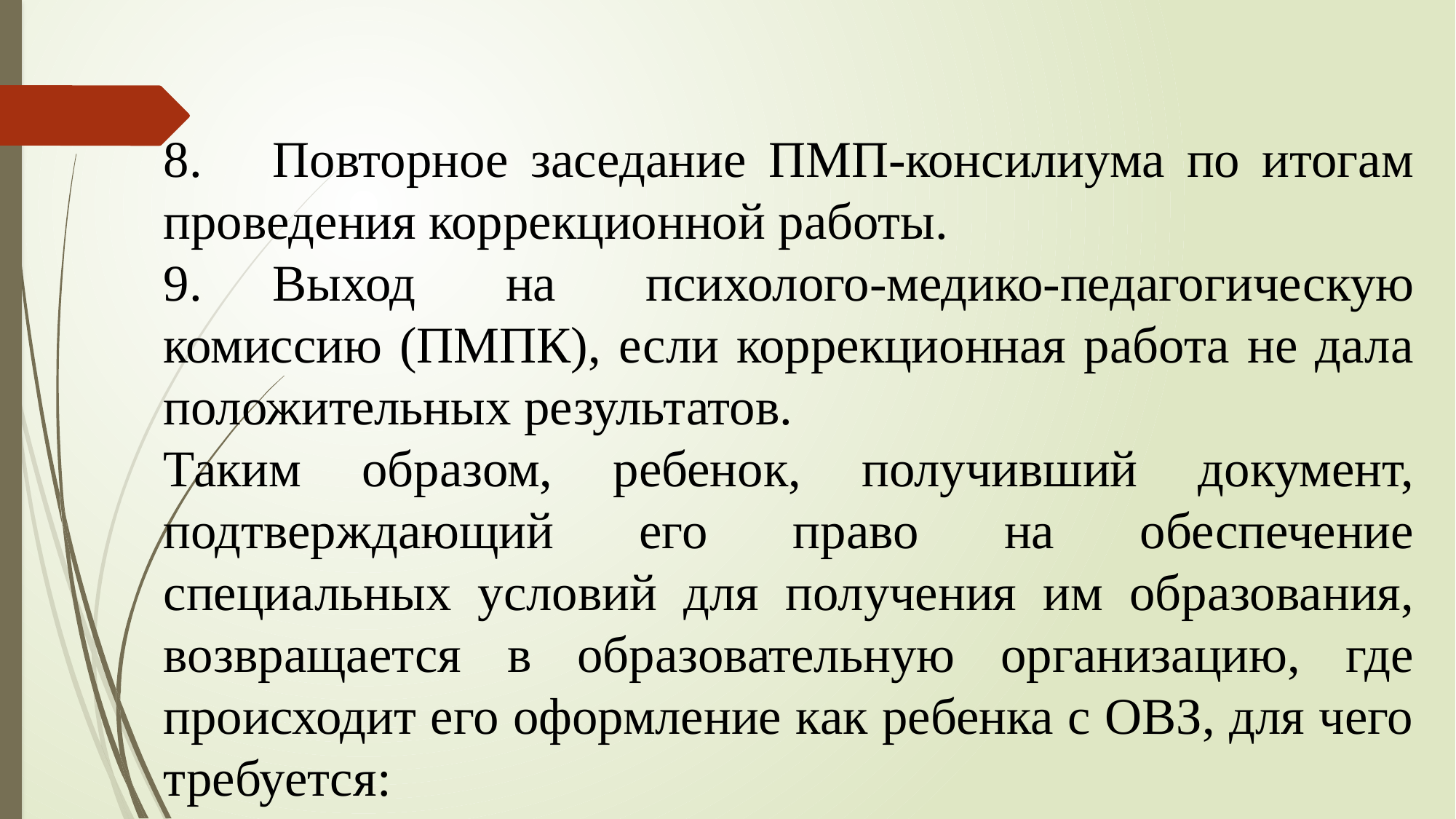

8.	Повторное заседание ПМП-консилиума по итогам проведения коррекционной работы.
9.	Выход на психолого-медико-педагогическую комиссию (ПМПК), если коррекционная работа не дала положительных результатов.
Таким образом, ребенок, получивший документ, подтверждающий его право на обеспечение специальных условий для получения им образования, возвращается в образовательную организацию, где происходит его оформление как ребенка с ОВЗ, для чего требуется: